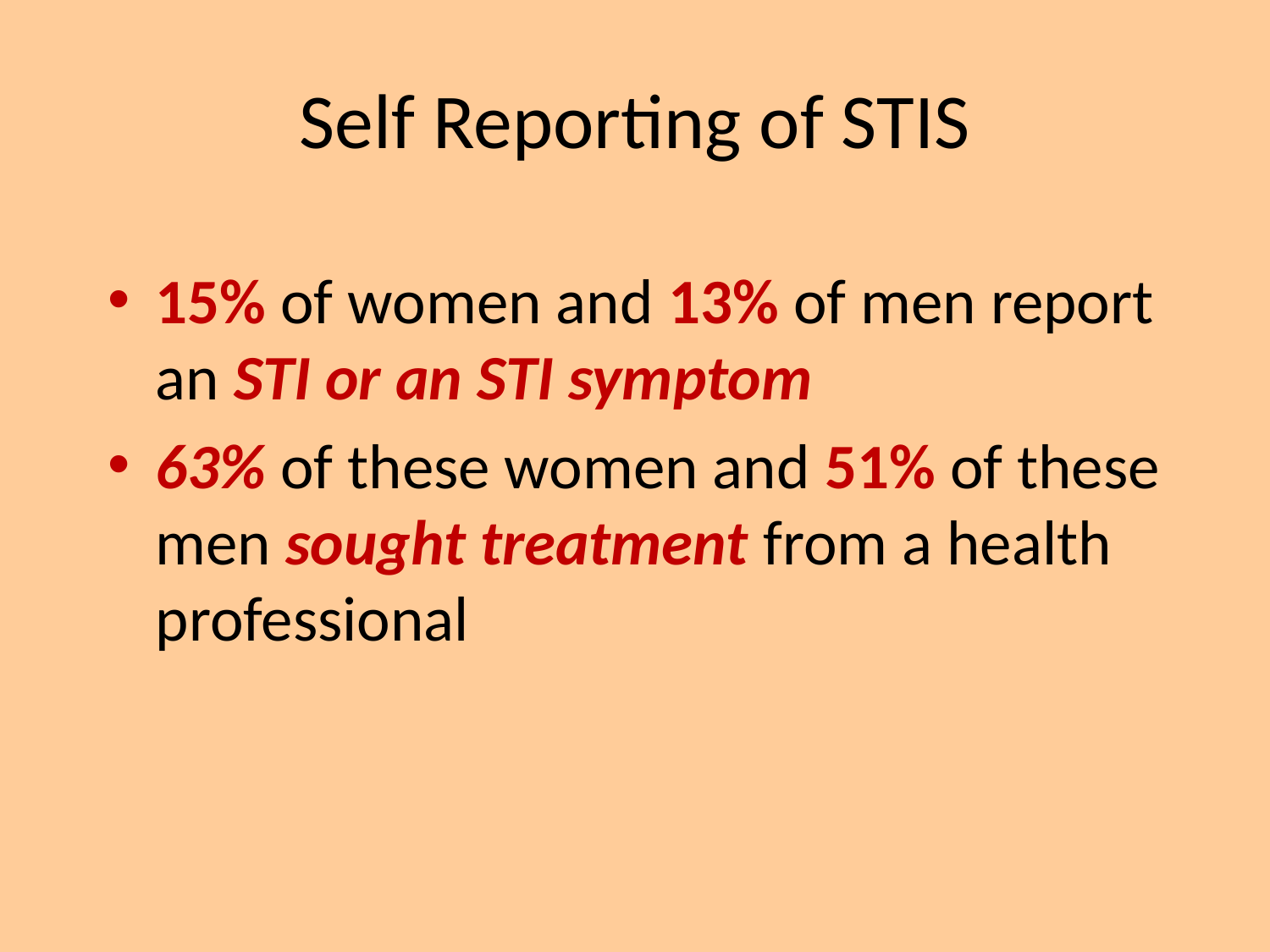

# Self Reporting of STIS
15% of women and 13% of men report an STI or an STI symptom
63% of these women and 51% of these men sought treatment from a health professional